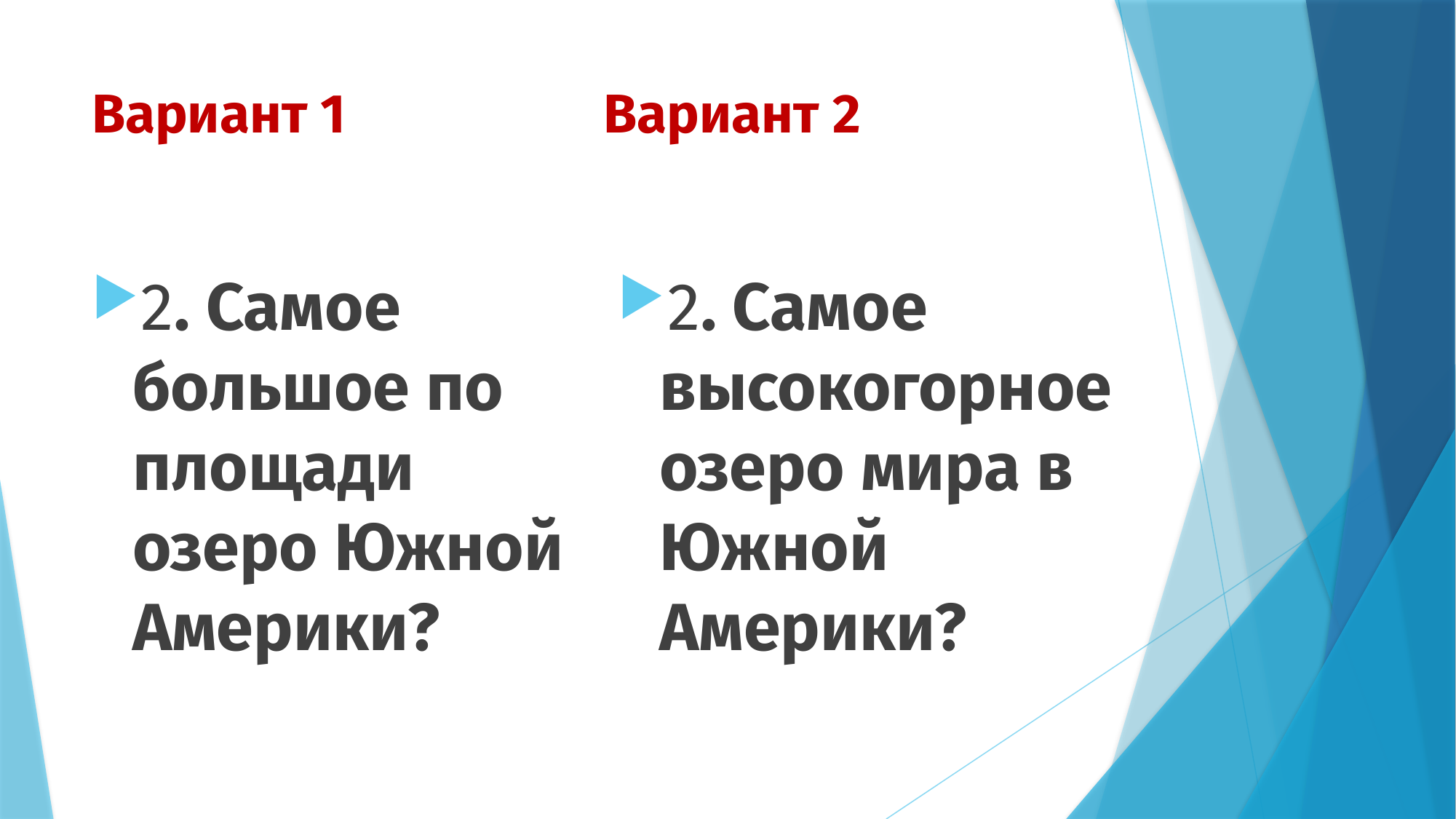

# Вариант 1                    Вариант 2
2. Самое большое по площади озеро Южной Америки?
2. Самое высокогорное  озеро мира в Южной Америки?